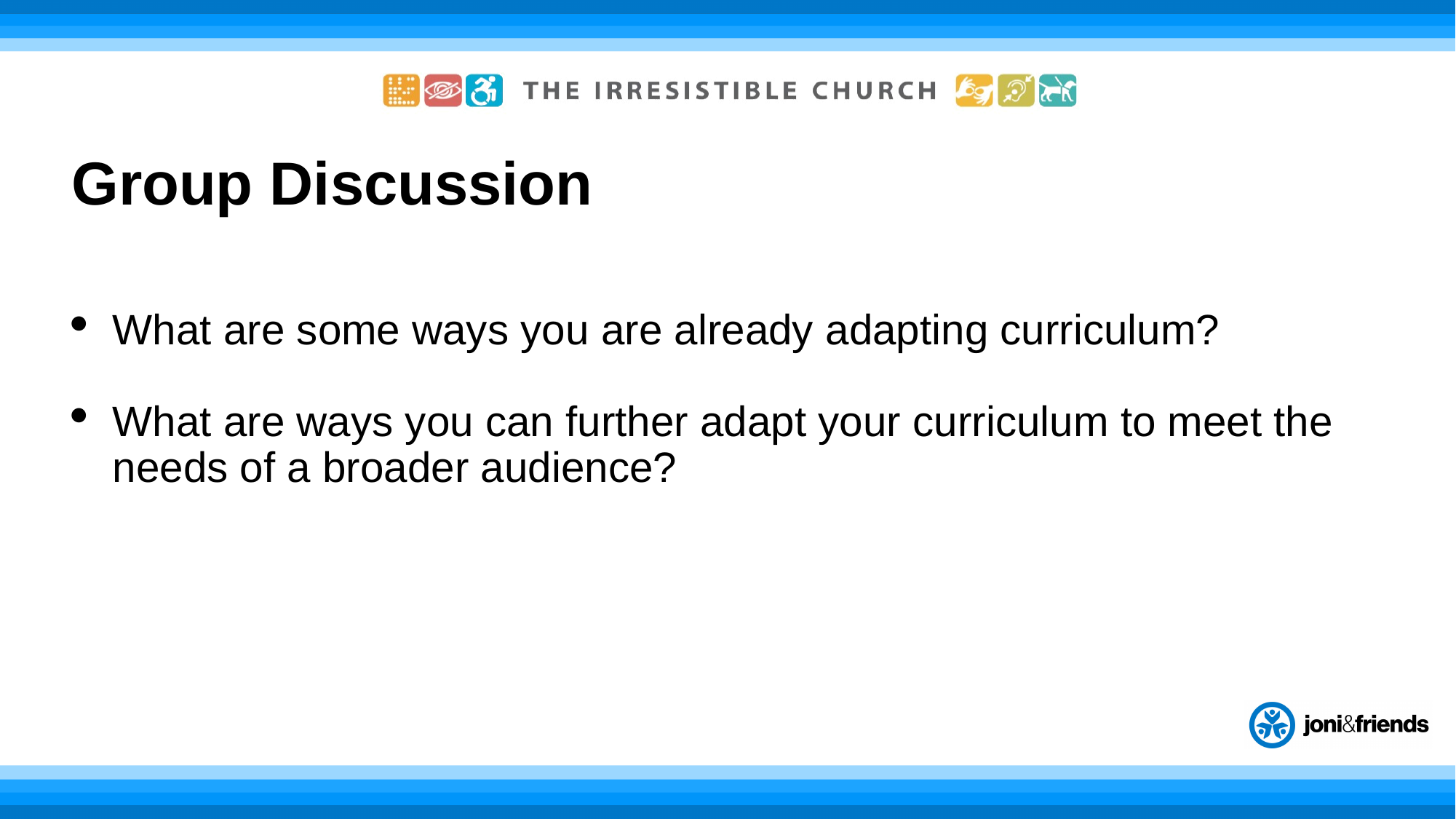

# Group Discussion
What are some ways you are already adapting curriculum?

What are ways you can further adapt your curriculum to meet the needs of a broader audience?